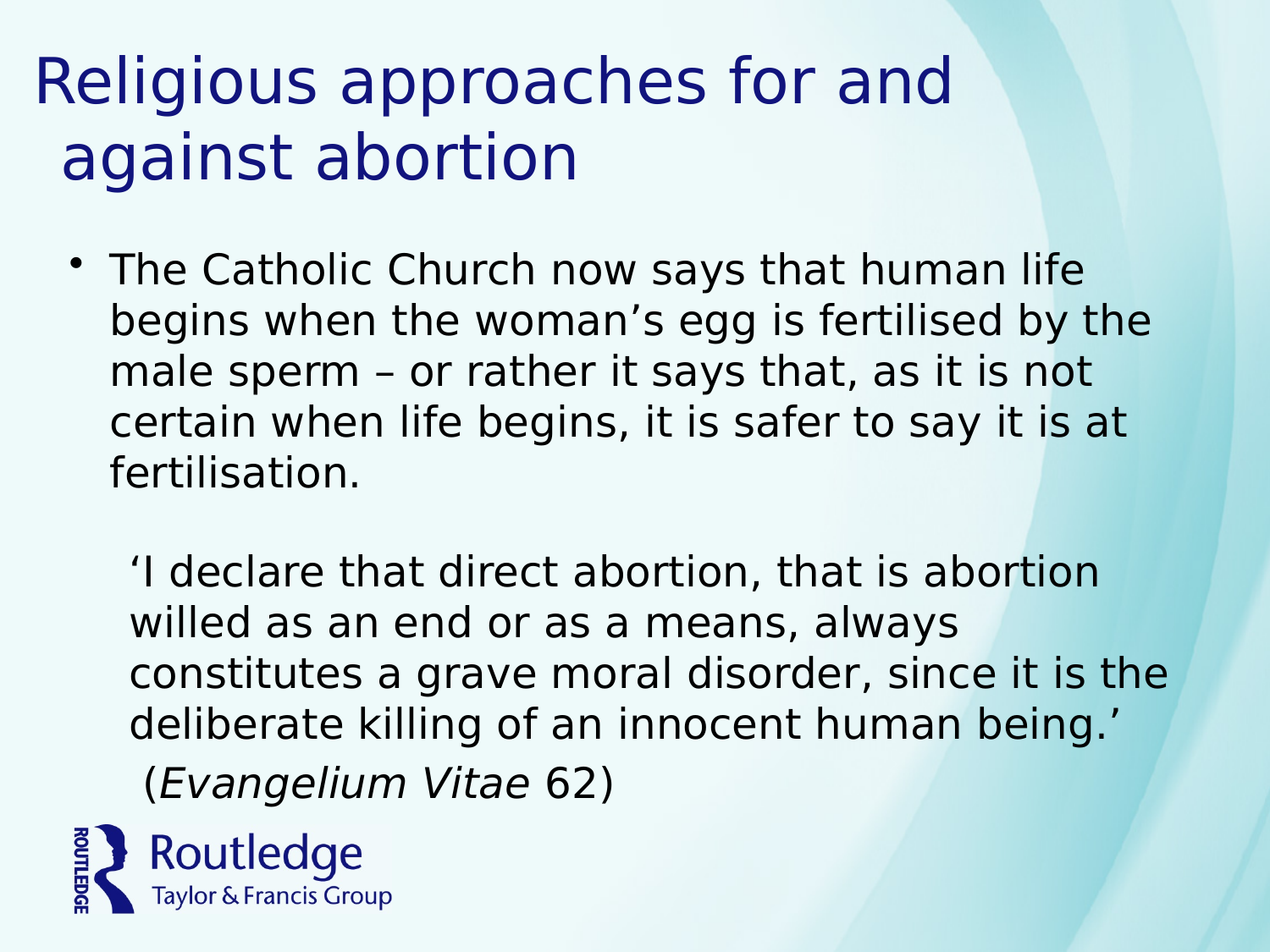

# Religious approaches for and against abortion
The Catholic Church now says that human life begins when the woman’s egg is fertilised by the male sperm – or rather it says that, as it is not certain when life begins, it is safer to say it is at fertilisation.

‘I declare that direct abortion, that is abortion willed as an end or as a means, always constitutes a grave moral disorder, since it is the deliberate killing of an innocent human being.’
 (Evangelium Vitae 62)